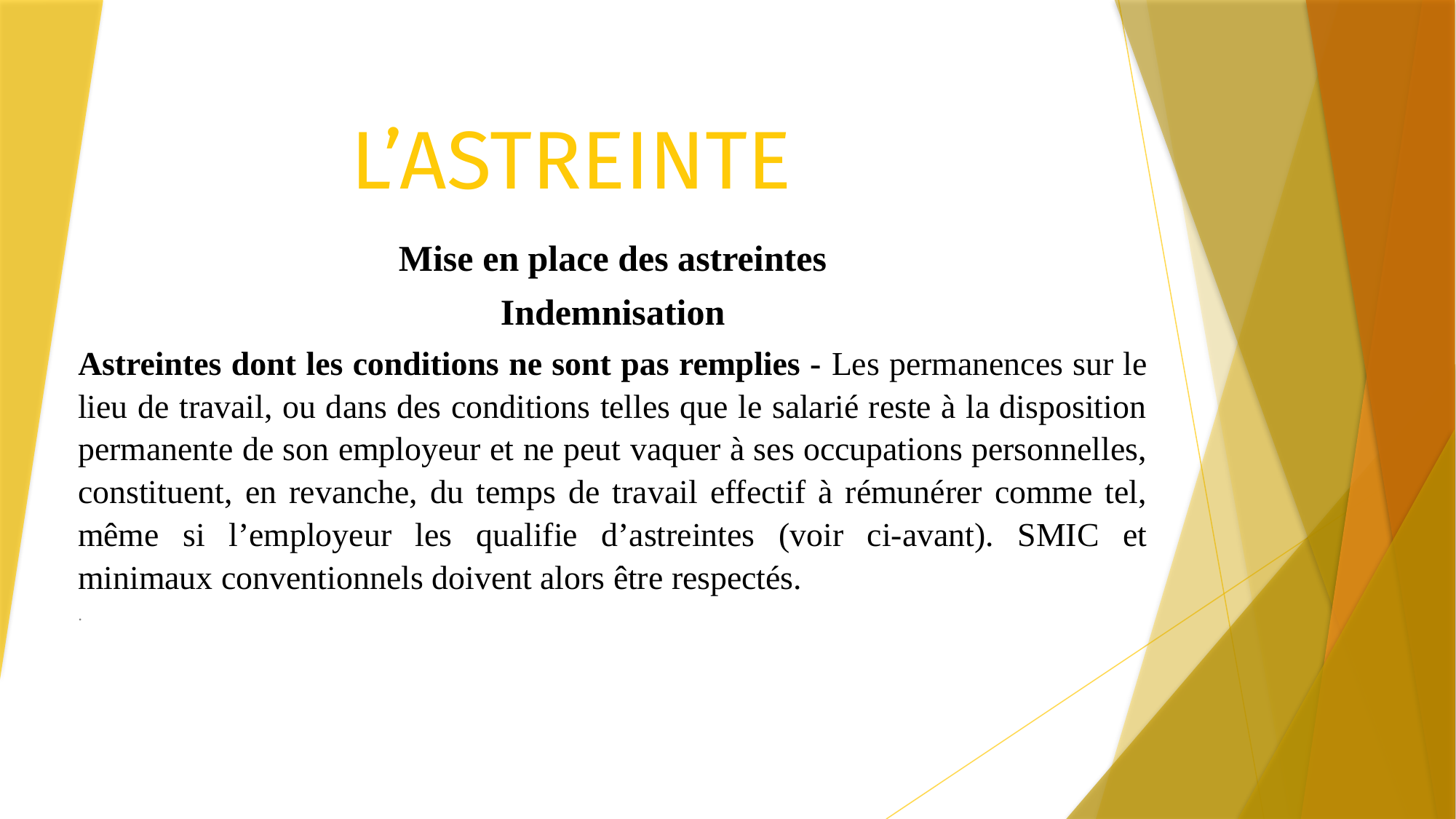

# L’ASTREINTE

Mise en place des astreintes
Indemnisation
Astreintes dont les conditions ne sont pas remplies - Les permanences sur le lieu de travail, ou dans des conditions telles que le salarié reste à la disposition permanente de son employeur et ne peut vaquer à ses occupations personnelles, constituent, en revanche, du temps de travail effectif à rémunérer comme tel, même si l’employeur les qualifie d’astreintes (voir ci-avant). SMIC et minimaux conventionnels doivent alors être respectés.
.